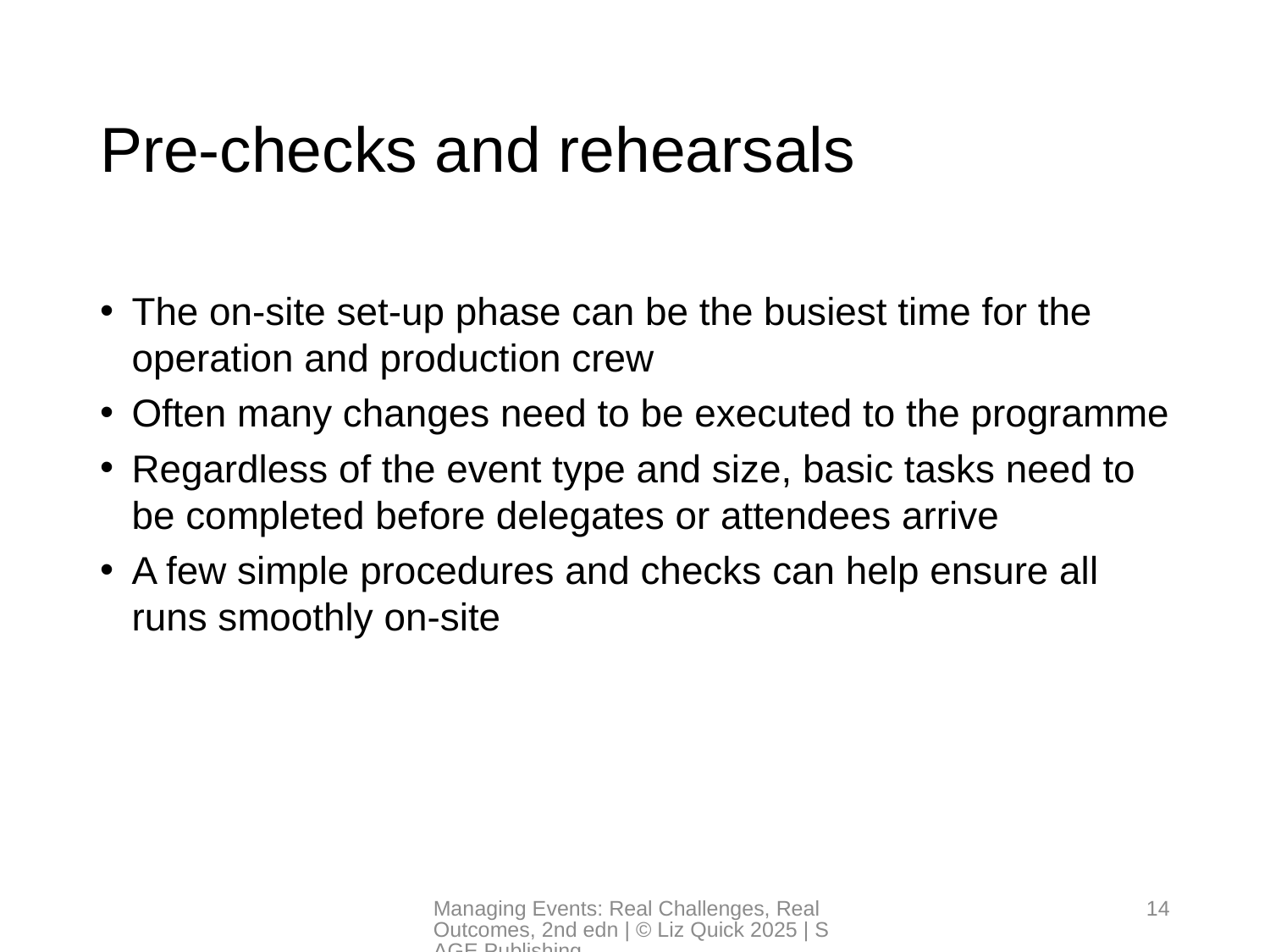

# Pre-checks and rehearsals
The on-site set-up phase can be the busiest time for the operation and production crew
Often many changes need to be executed to the programme
Regardless of the event type and size, basic tasks need to be completed before delegates or attendees arrive
A few simple procedures and checks can help ensure all runs smoothly on-site
Managing Events: Real Challenges, Real Outcomes, 2nd edn | © Liz Quick 2025 | SAGE Publishing
14